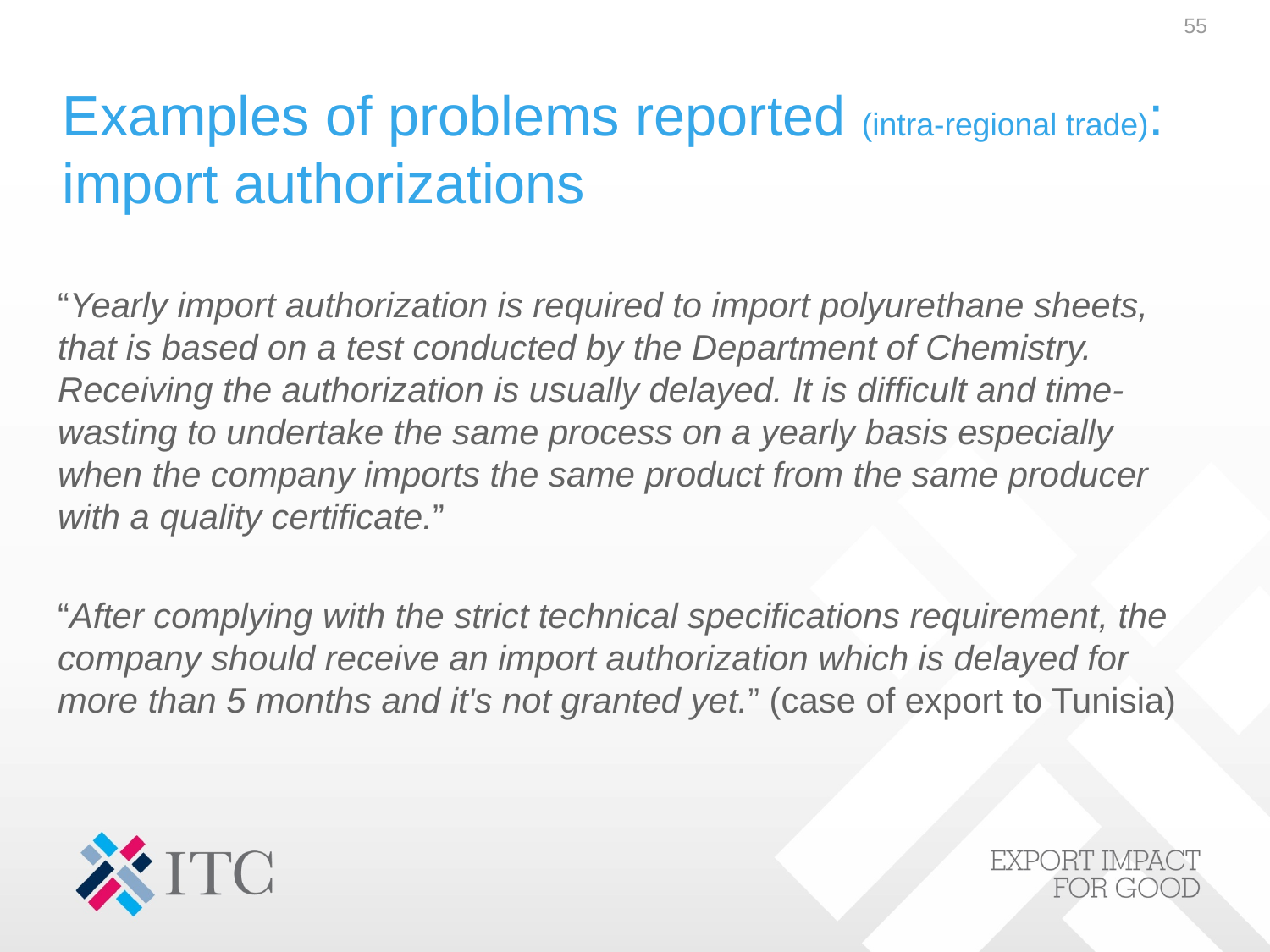

55
# Examples of problems reported (intra-regional trade): import authorizations
“Yearly import authorization is required to import polyurethane sheets, that is based on a test conducted by the Department of Chemistry. Receiving the authorization is usually delayed. It is difficult and time-wasting to undertake the same process on a yearly basis especially when the company imports the same product from the same producer with a quality certificate.”

“After complying with the strict technical specifications requirement, the company should receive an import authorization which is delayed for more than 5 months and it's not granted yet.” (case of export to Tunisia)